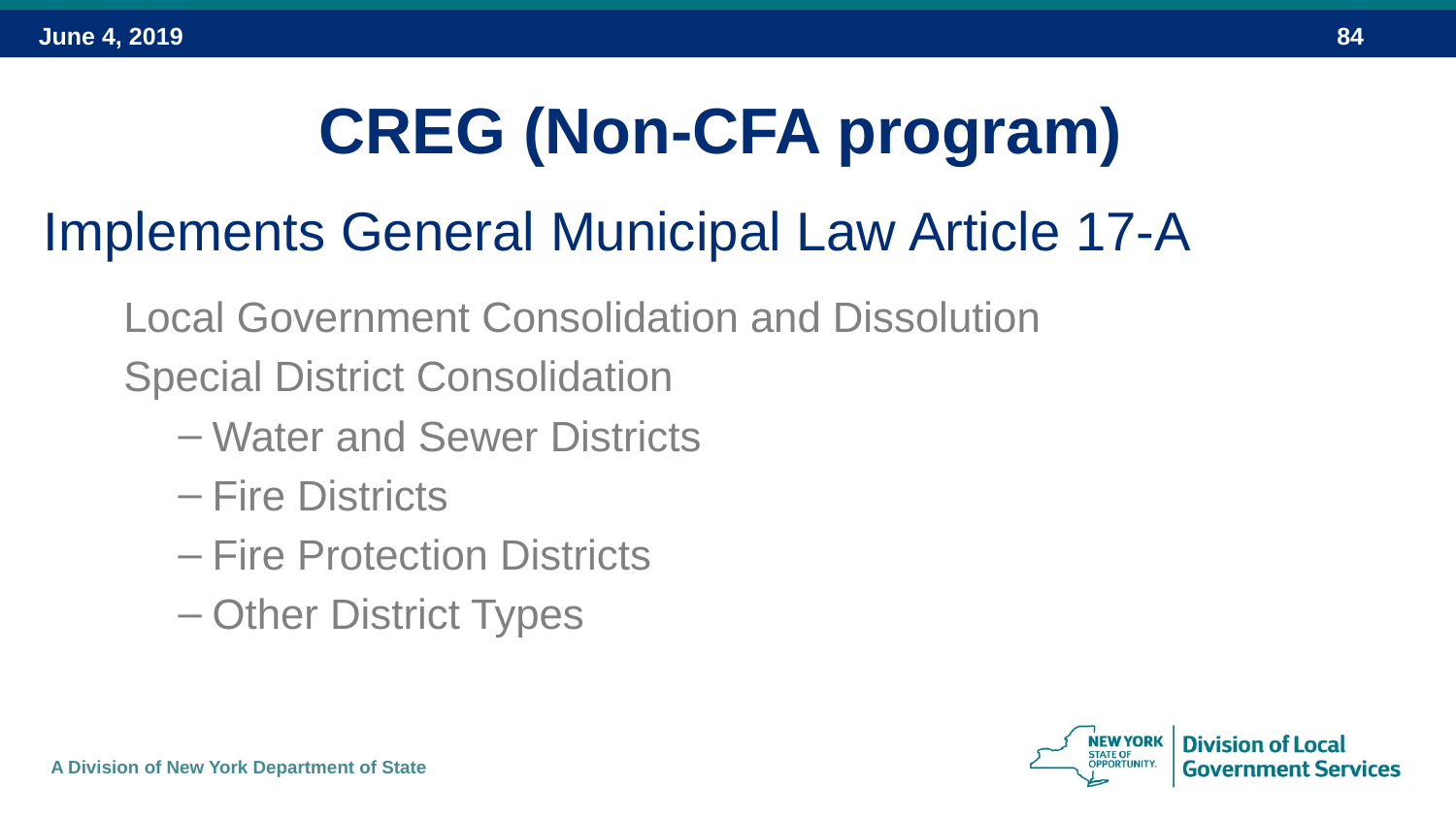

CREG (Non-CFA program)
Implements General Municipal Law Article 17-A
Local Government Consolidation and Dissolution
Special District Consolidation
Water and Sewer Districts
Fire Districts
Fire Protection Districts
Other District Types